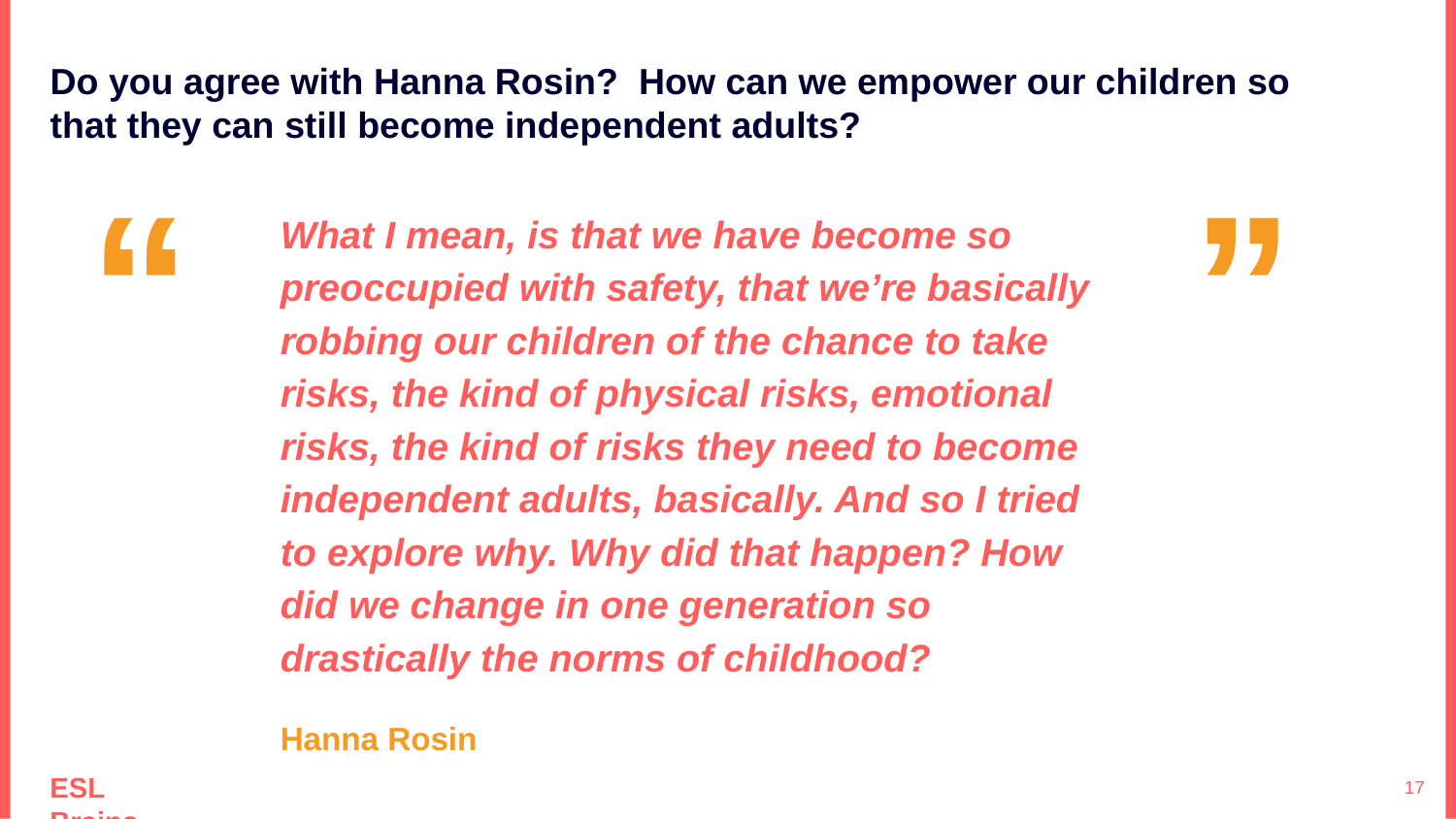

Do you agree with Hanna Rosin?  How can we empower our children so that they can still become independent adults?
“
”
What I mean, is that we have become so preoccupied with safety, that we’re basically robbing our children of the chance to take risks, the kind of physical risks, emotional risks, the kind of risks they need to become independent adults, basically. And so I tried to explore why. Why did that happen? How did we change in one generation so drastically the norms of childhood?

Hanna Rosin
17